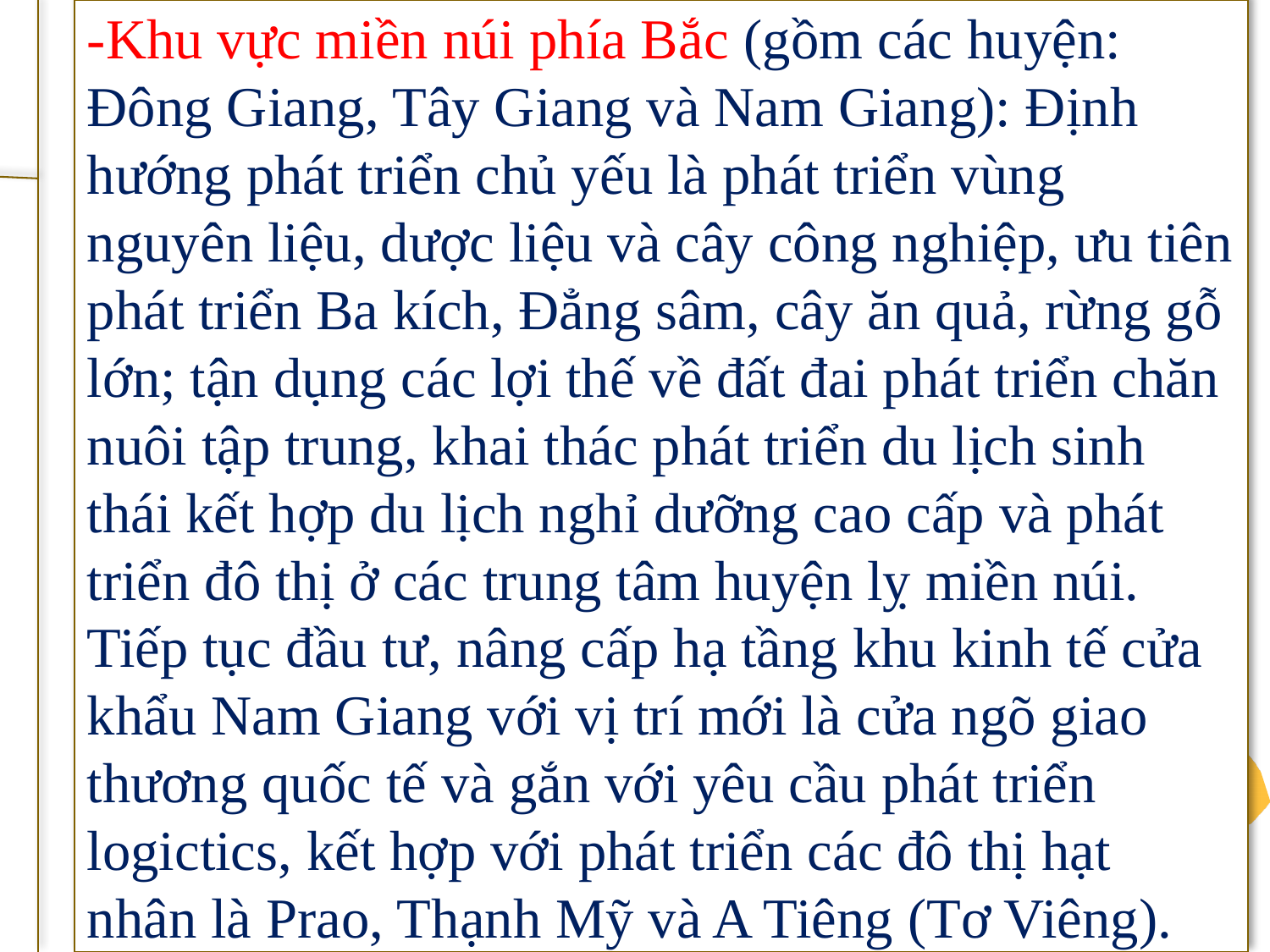

-Khu vực miền núi phía Bắc (gồm các huyện: Đông Giang, Tây Giang và Nam Giang): Định hướng phát triển chủ yếu là phát triển vùng nguyên liệu, dược liệu và cây công nghiệp, ưu tiên phát triển Ba kích, Đẳng sâm, cây ăn quả, rừng gỗ lớn; tận dụng các lợi thế về đất đai phát triển chăn nuôi tập trung, khai thác phát triển du lịch sinh thái kết hợp du lịch nghỉ dưỡng cao cấp và phát triển đô thị ở các trung tâm huyện lỵ miền núi. Tiếp tục đầu tư, nâng cấp hạ tầng khu kinh tế cửa khẩu Nam Giang với vị trí mới là cửa ngõ giao thương quốc tế và gắn với yêu cầu phát triển logictics, kết hợp với phát triển các đô thị hạt nhân là Prao, Thạnh Mỹ và A Tiêng (Tơ Viêng).